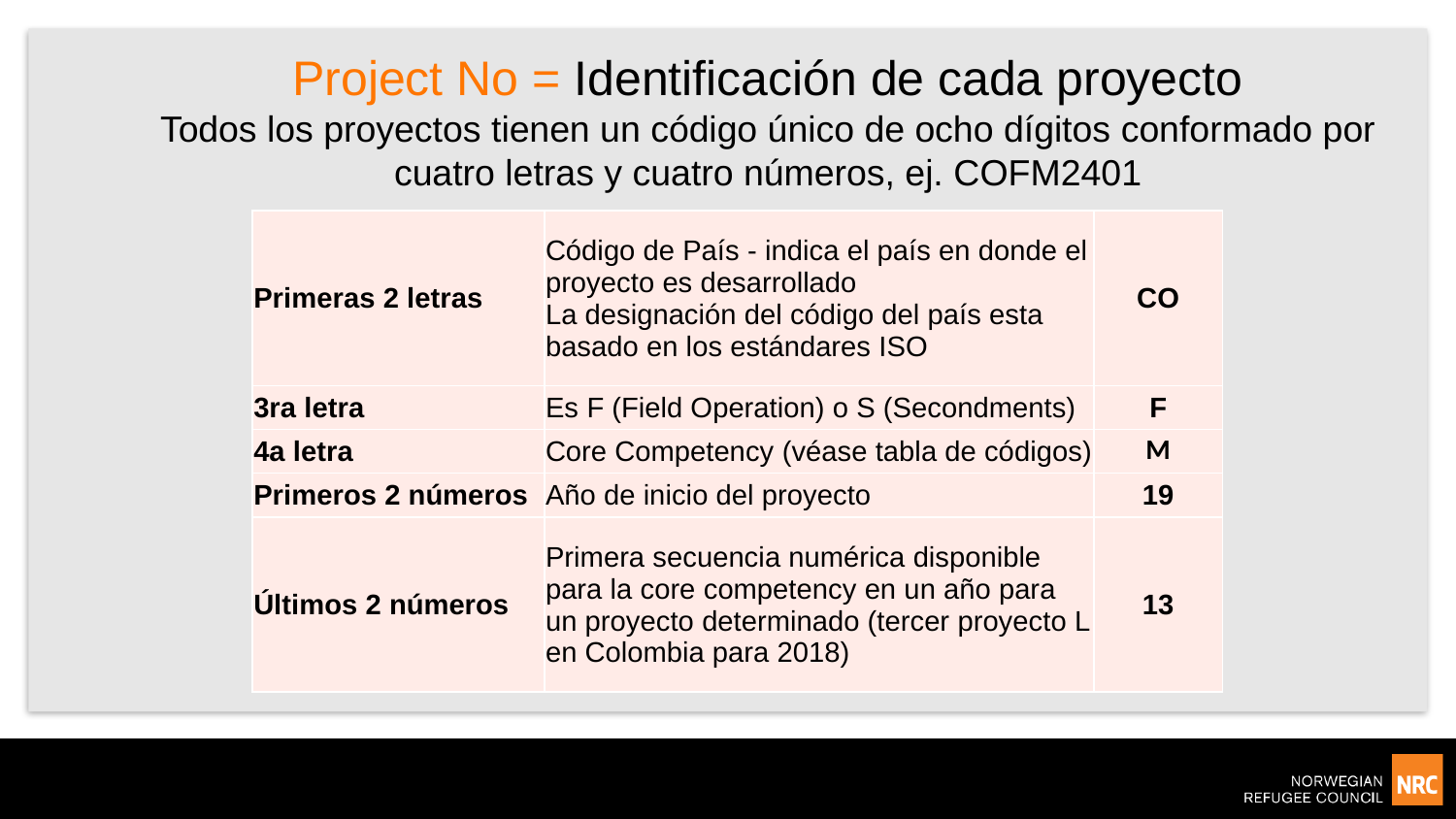

Project No = Identificación de cada proyecto
Todos los proyectos tienen un código único de ocho dígitos conformado por cuatro letras y cuatro números, ej. COFM2401

| Primeras 2 letras | Código de País - indica el país en donde el proyecto es desarrollado La designación del código del país esta basado en los estándares ISO | CO |
| --- | --- | --- |
| 3ra letra | Es F (Field Operation) o S (Secondments) | F |
| 4a letra | Core Competency (véase tabla de códigos) | M |
| Primeros 2 números | Año de inicio del proyecto | 19 |
| Últimos 2 números | Primera secuencia numérica disponible para la core competency en un año para un proyecto determinado (tercer proyecto L en Colombia para 2018) | 13 |